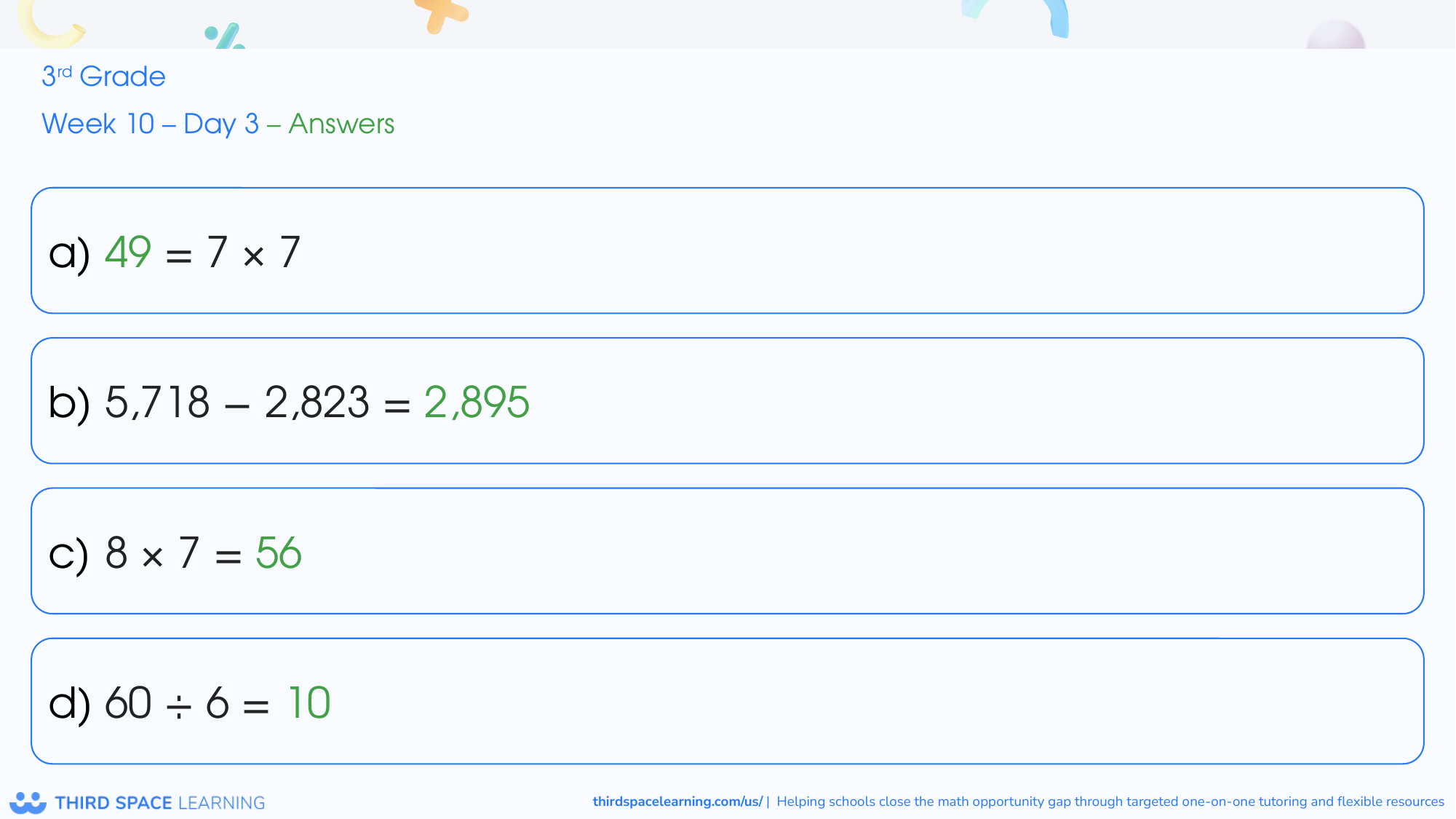

3rd Grade
Week 10 – Day 3 – Answers
49 = 7 × 7
5,718 − 2,823 = 2,895
8 × 7 = 56
60 ÷ 6 = 10